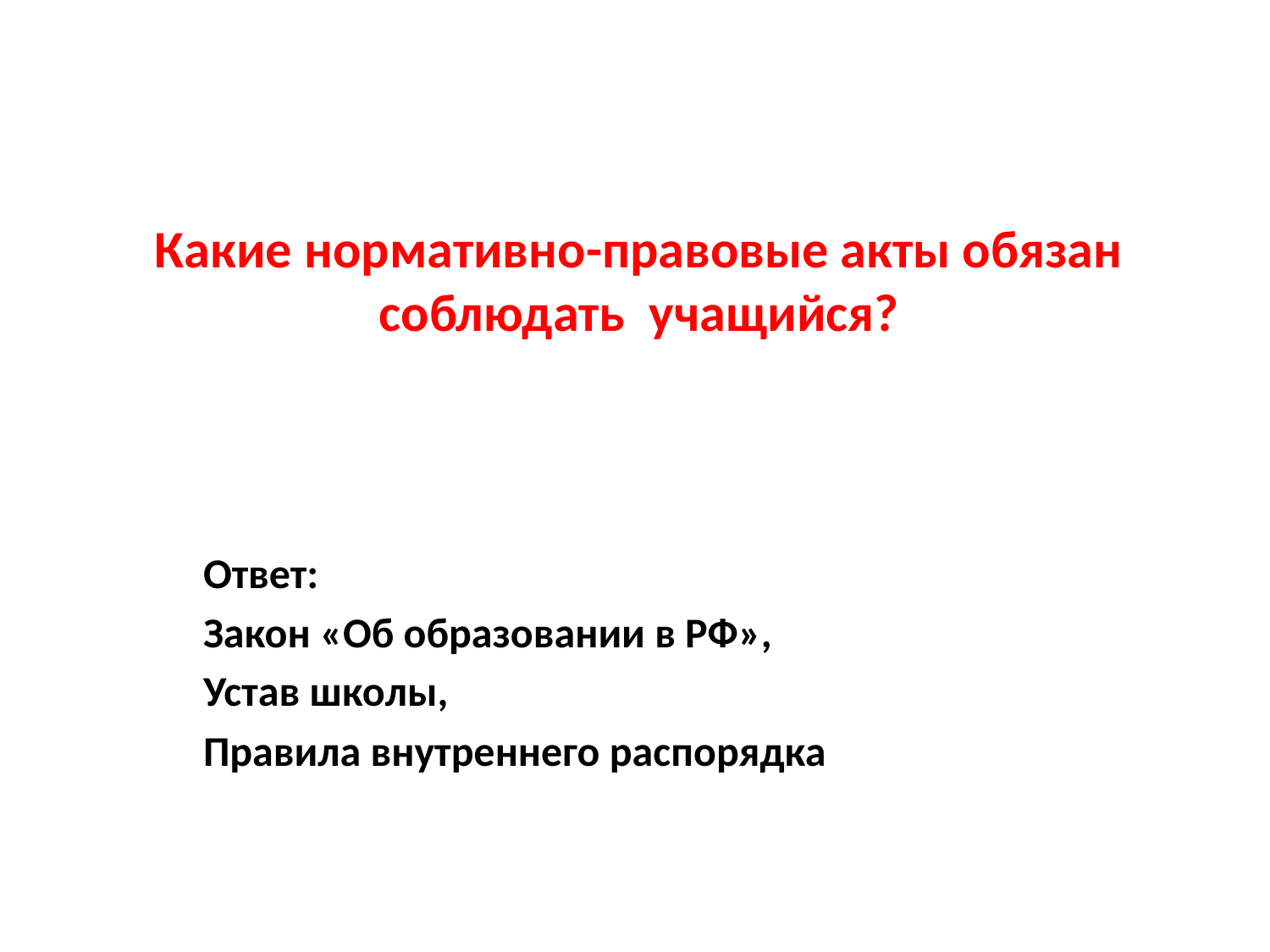

# Какие нормативно-правовые акты обязан соблюдать  учащийся?
Ответ:
Закон «Об образовании в РФ»,
Устав школы,
Правила внутреннего распорядка